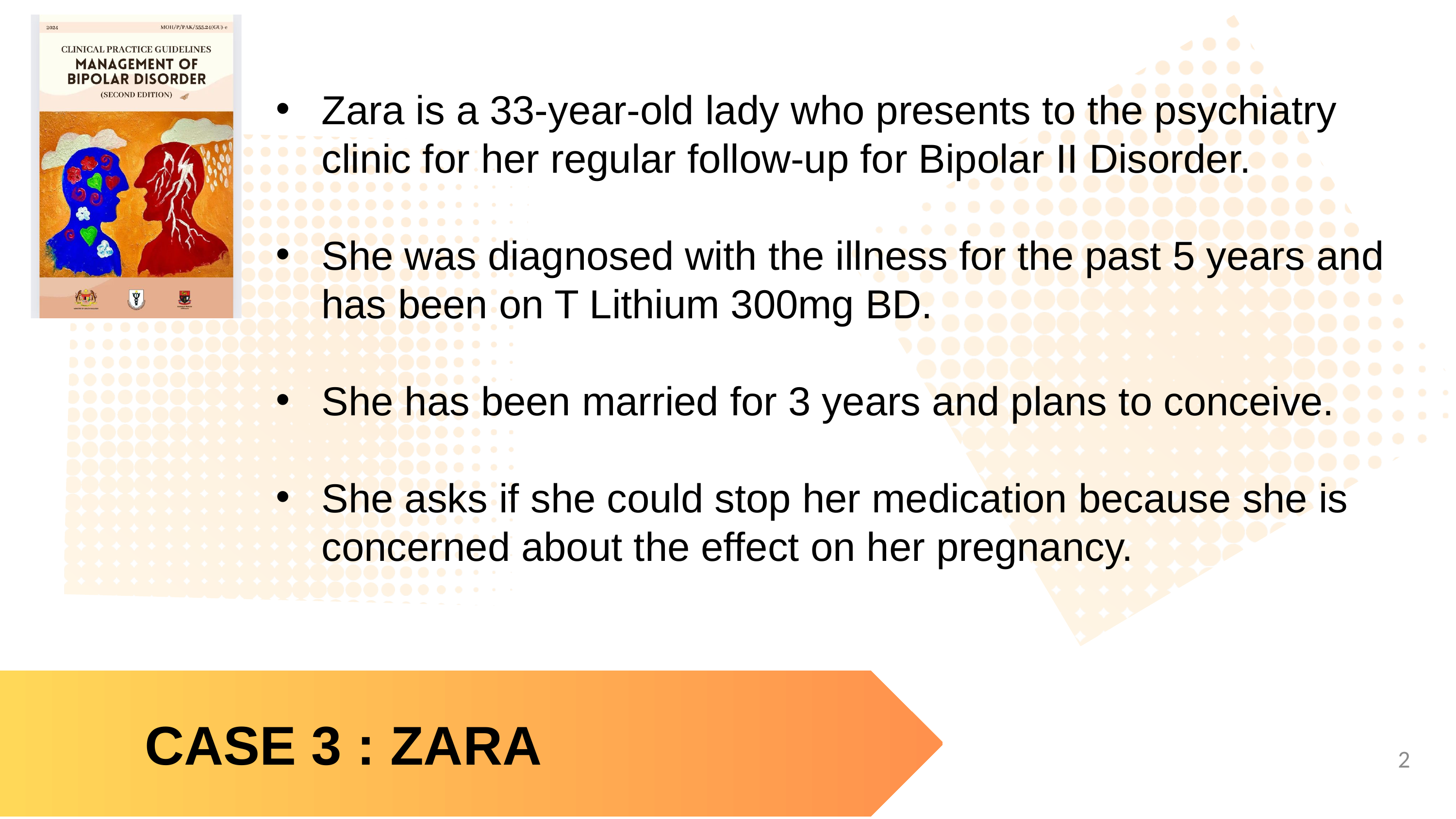

Zara is a 33-year-old lady who presents to the psychiatry clinic for her regular follow-up for Bipolar II Disorder.

She was diagnosed with the illness for the past 5 years and has been on T Lithium 300mg BD.

She has been married for 3 years and plans to conceive.

She asks if she could stop her medication because she is concerned about the effect on her pregnancy.

CASE 3 : ZARA
2